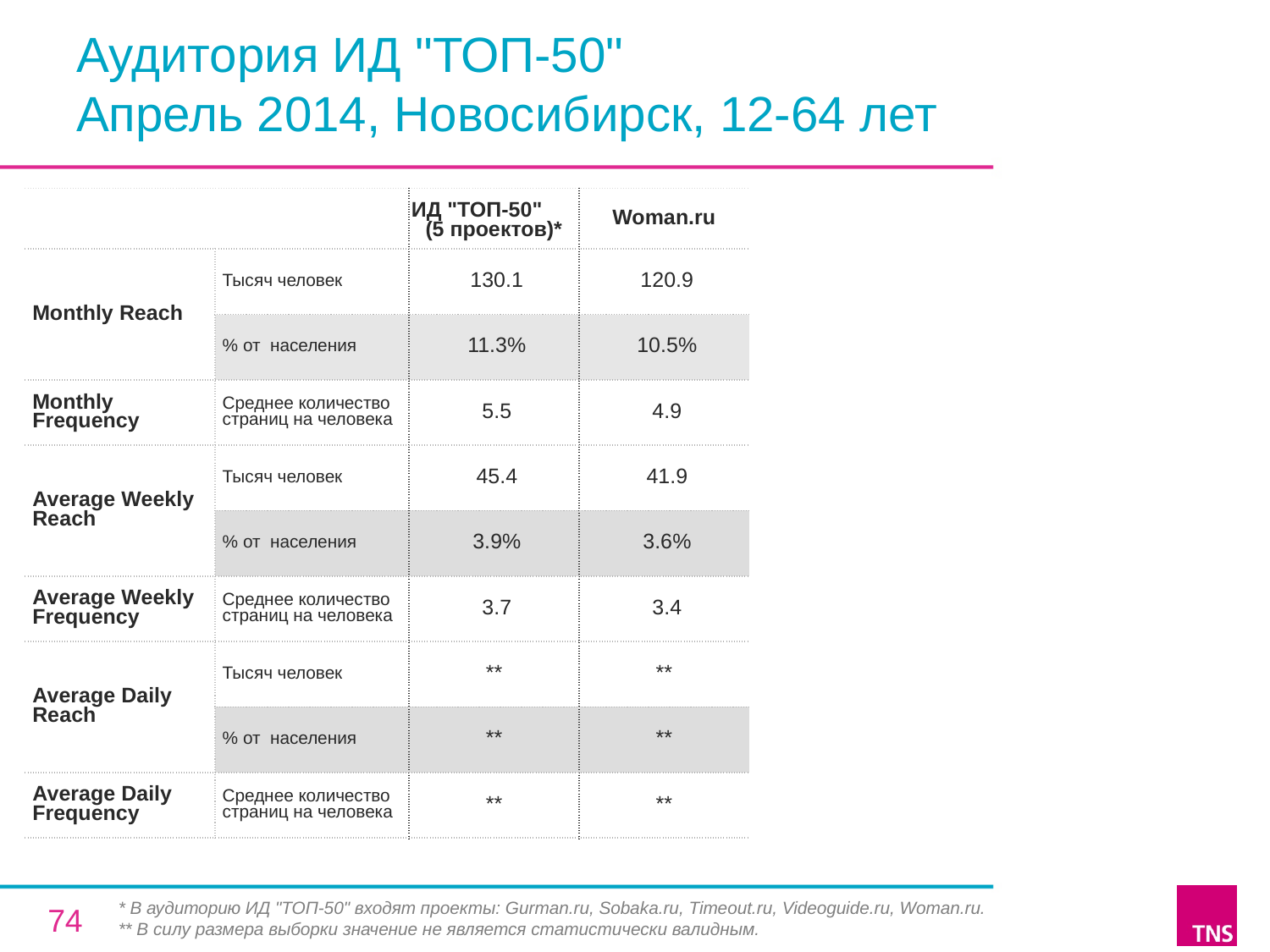

# Аудитория ИД "ТОП-50" Апрель 2014, Новосибирск, 12-64 лет
|  |  | ИД "ТОП-50" (5 проектов)\* | Woman.ru |
| --- | --- | --- | --- |
| Monthly Reach | Тысяч человек | 130.1 | 120.9 |
|  | % от населения | 11.3% | 10.5% |
| Monthly Frequency | Среднее количество страниц на человека | 5.5 | 4.9 |
| Average Weekly Reach | Тысяч человек | 45.4 | 41.9 |
|  | % от населения | 3.9% | 3.6% |
| Average Weekly Frequency | Среднее количество страниц на человека | 3.7 | 3.4 |
| Average Daily Reach | Тысяч человек | \*\* | \*\* |
|  | % от населения | \*\* | \*\* |
| Average Daily Frequency | Среднее количество страниц на человека | \*\* | \*\* |
* В аудиторию ИД "ТОП-50" входят проекты: Gurman.ru, Sobaka.ru, Timeout.ru, Videoguide.ru, Woman.ru.
** В силу размера выборки значение не является статистически валидным.
74